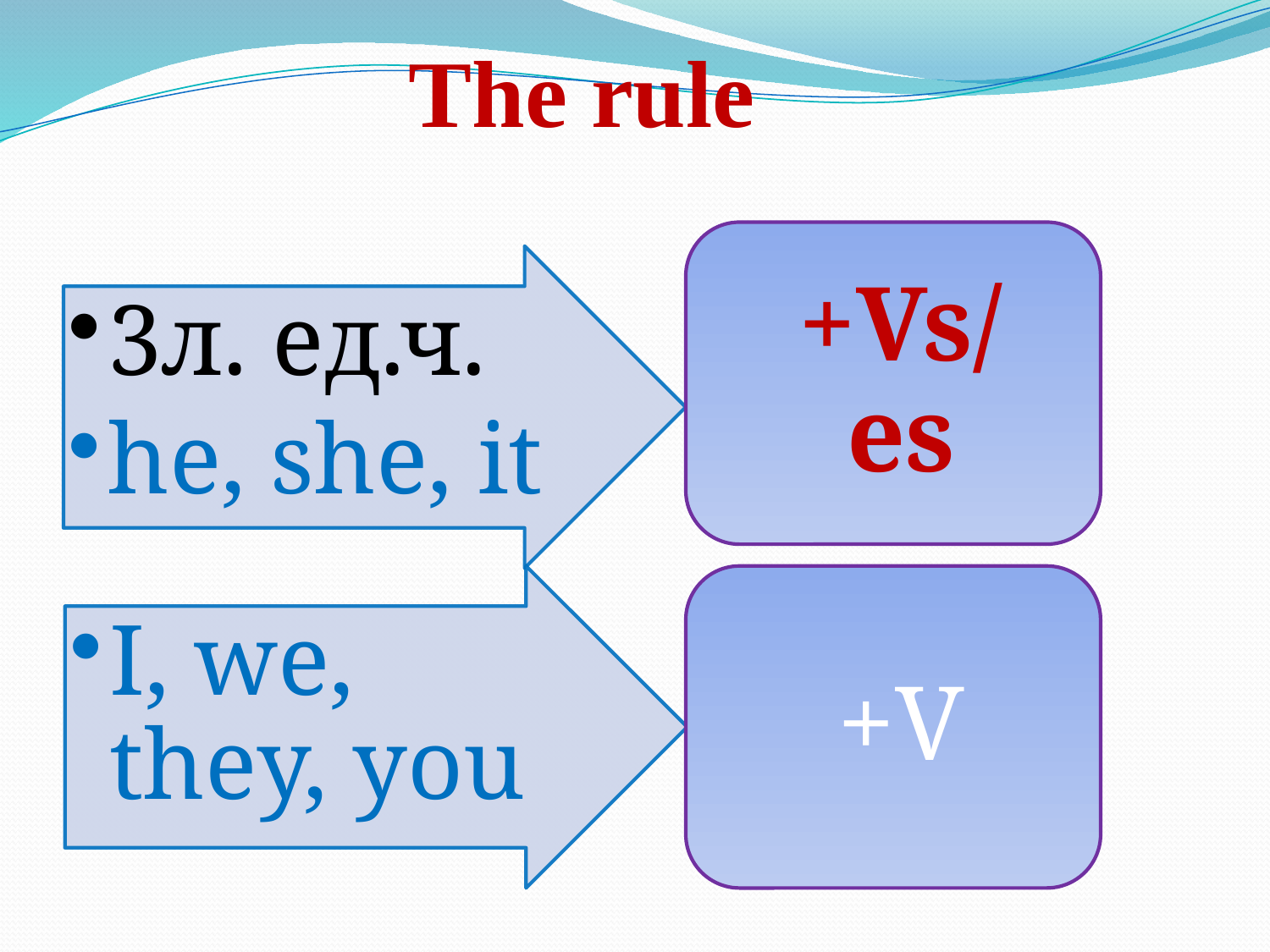

# The rule
3л. ед.ч.
he, she, it
+Vs/es
I, we, they, you
+V